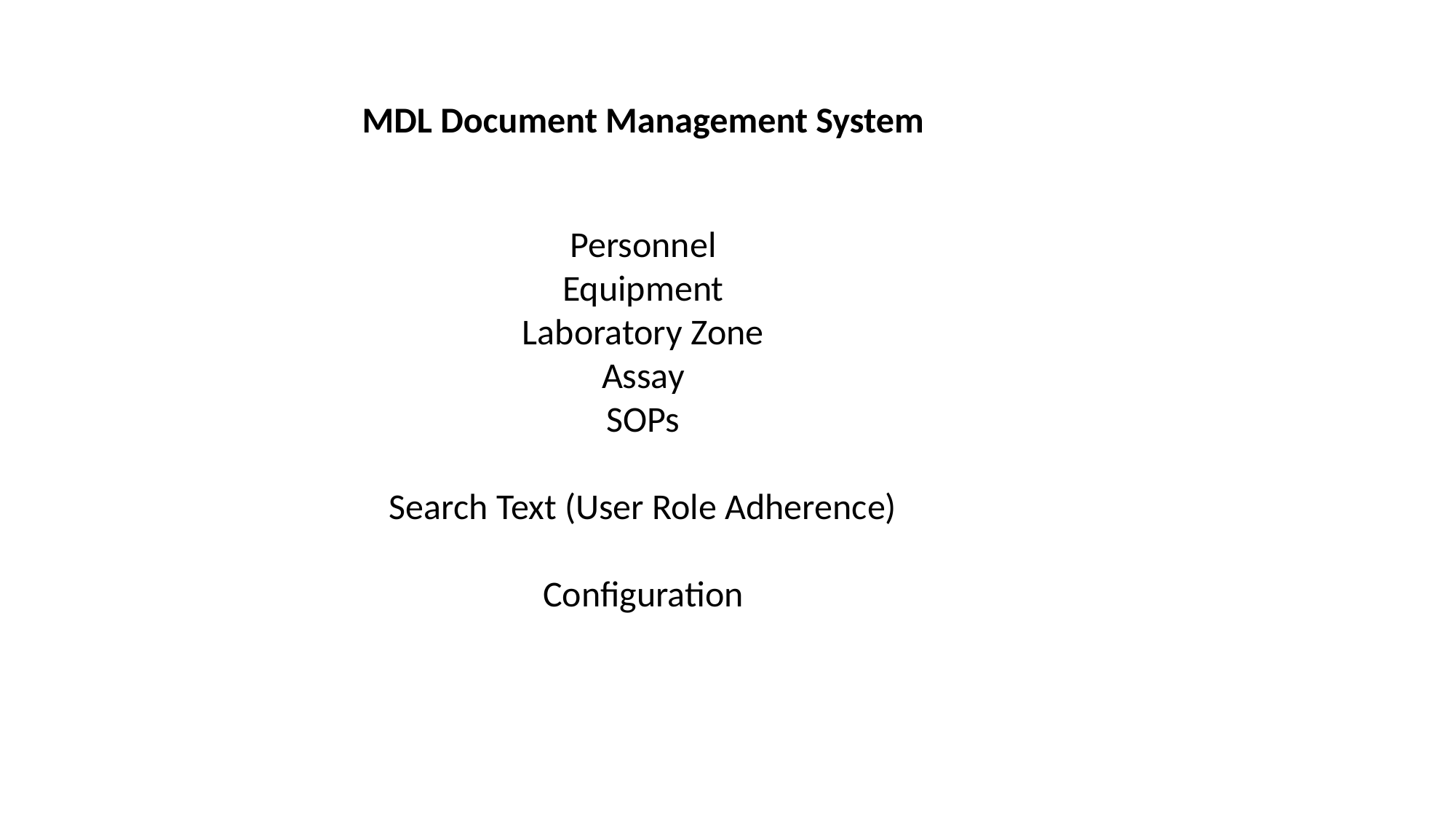

MDL Document Management System
Personnel
Equipment
Laboratory Zone
Assay
SOPs

Search Text (User Role Adherence)

Configuration